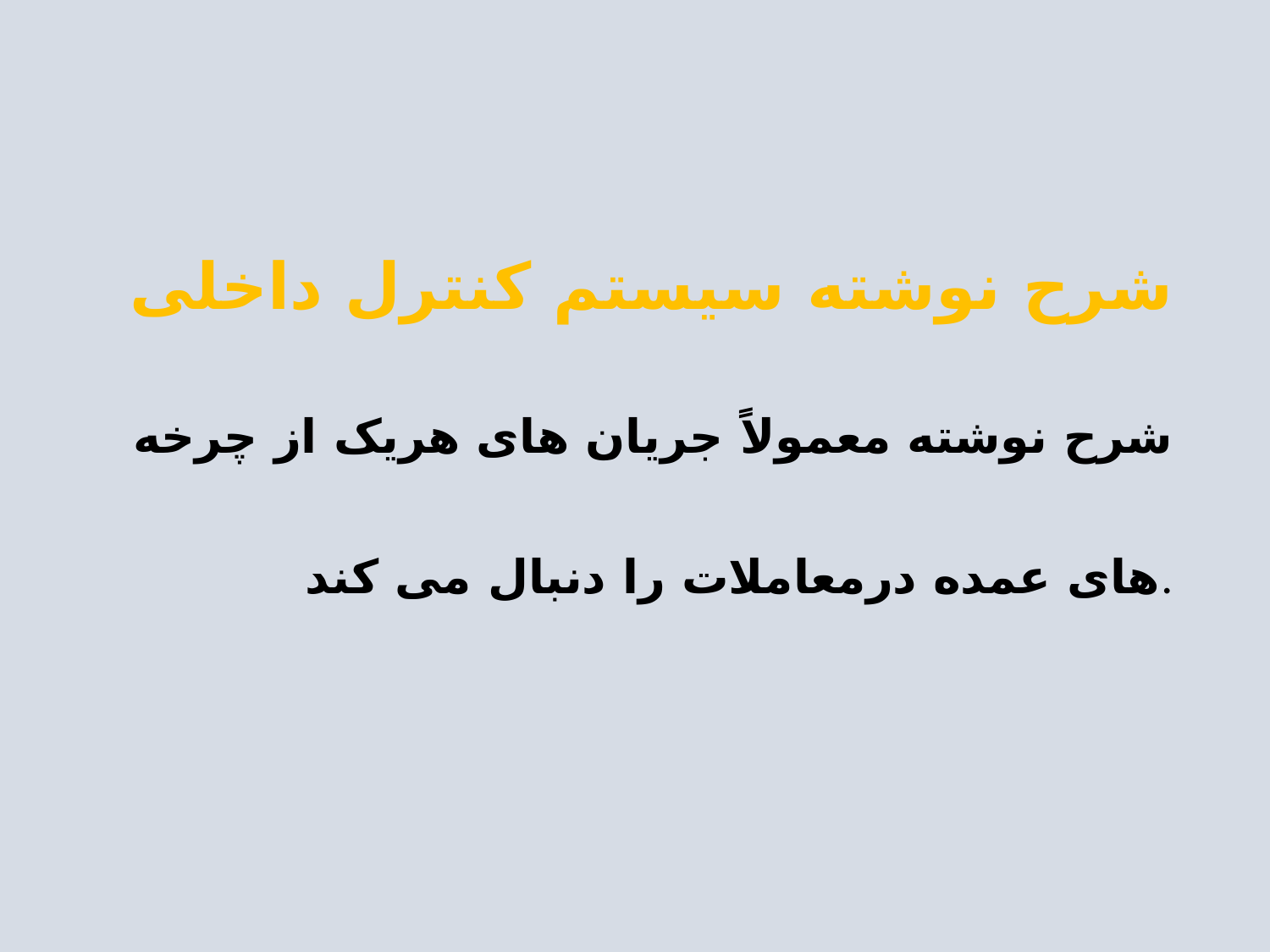

# شرح نوشته سیستم کنترل داخلی شرح نوشته معمولاً جریان های هریک از چرخه های عمده درمعاملات را دنبال می کند.